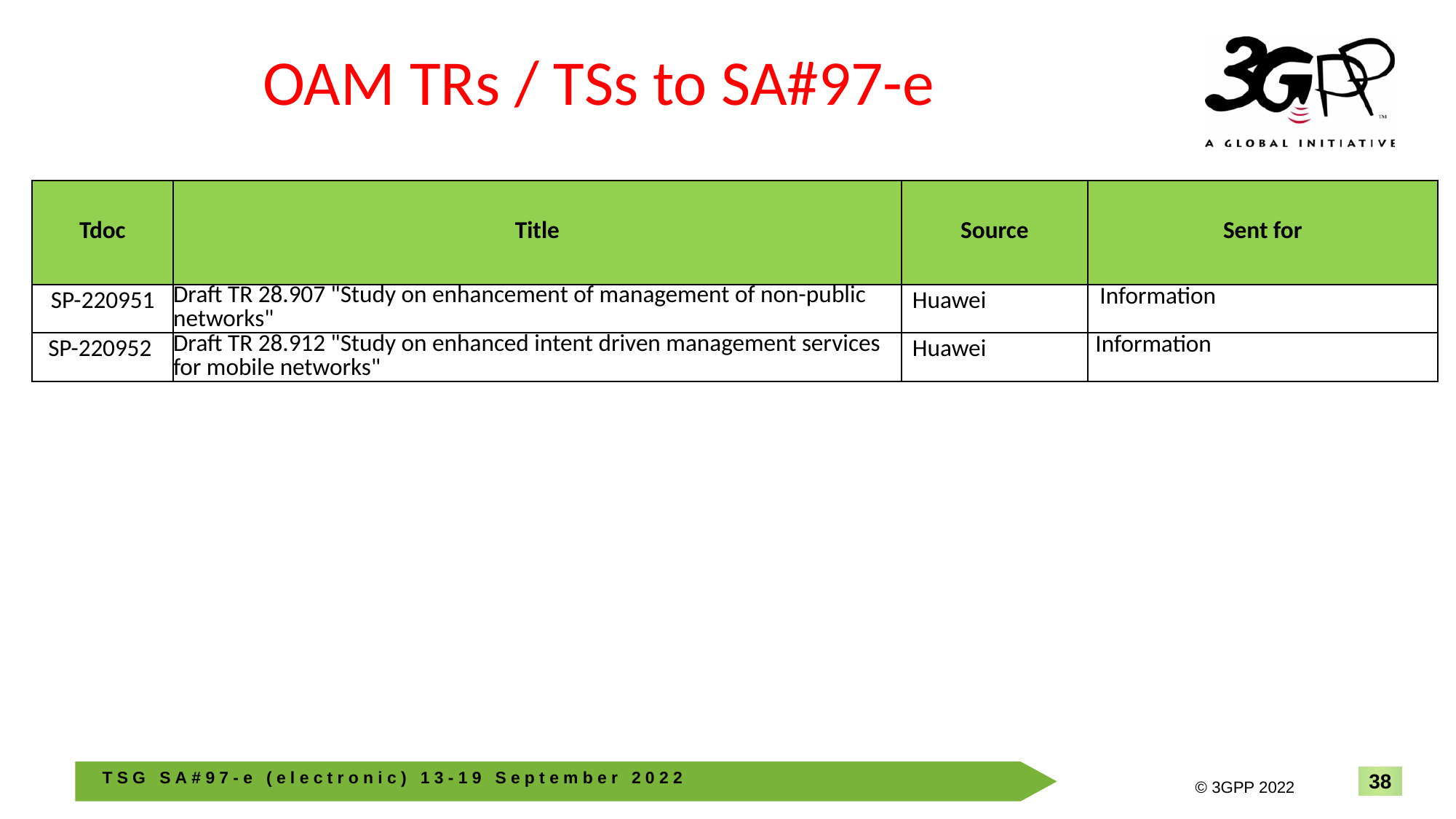

# OAM TRs / TSs to SA#97-e
| Tdoc | Title | Source | Sent for |
| --- | --- | --- | --- |
| SP-220951 | Draft TR 28.907 "Study on enhancement of management of non-public networks" | Huawei | Information |
| SP-220952 | Draft TR 28.912 "Study on enhanced intent driven management services for mobile networks" | Huawei | Information |